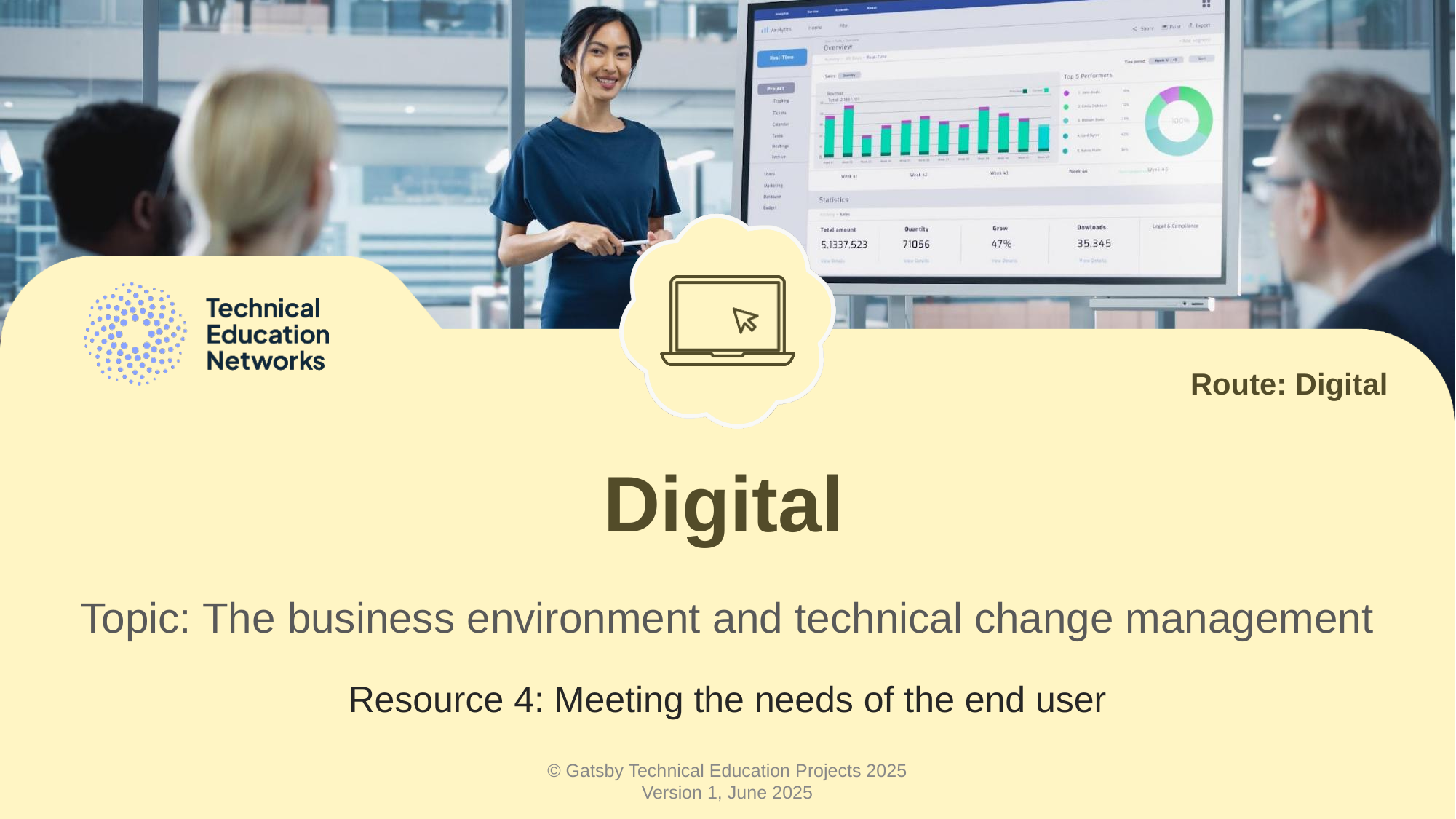

Route: Digital
# Digital
Topic: The business environment and technical change management
Resource 4: Meeting the needs of the end user